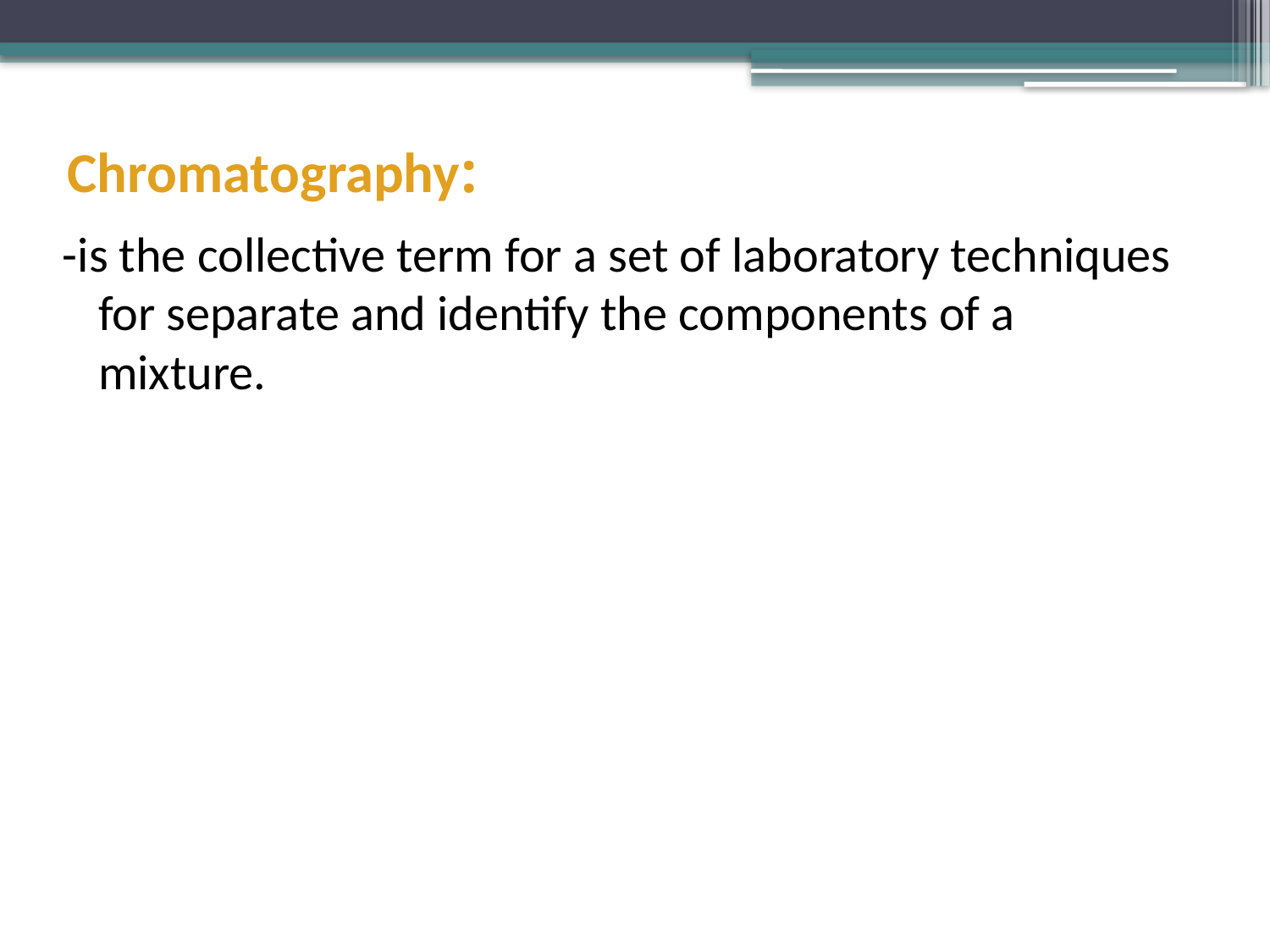

# :Chromatography
-is the collective term for a set of laboratory techniques  for separate and identify the components of a mixture.